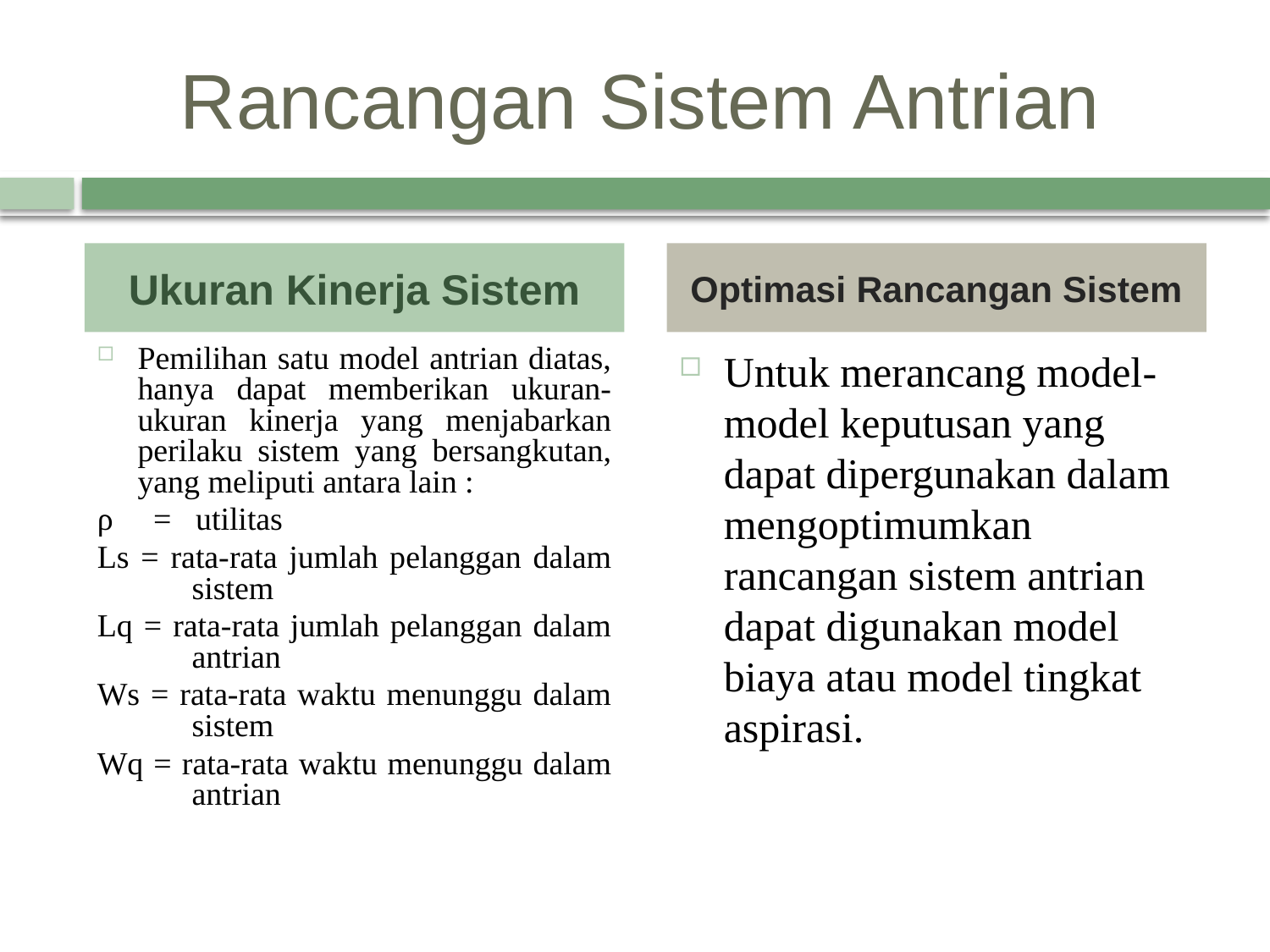

# Rancangan Sistem Antrian
Ukuran Kinerja Sistem
Optimasi Rancangan Sistem
Pemilihan satu model antrian diatas, hanya dapat memberikan ukuran-ukuran kinerja yang menjabarkan perilaku sistem yang bersangkutan, yang meliputi antara lain :
ρ     =   utilitas
Ls = rata-rata jumlah pelanggan dalam sistem
Lq = rata-rata jumlah pelanggan dalam antrian
Ws = rata-rata waktu menunggu dalam sistem
Wq = rata-rata waktu menunggu dalam antrian

Untuk merancang model-model keputusan yang dapat dipergunakan dalam mengoptimumkan rancangan sistem antrian dapat digunakan model biaya atau model tingkat aspirasi.